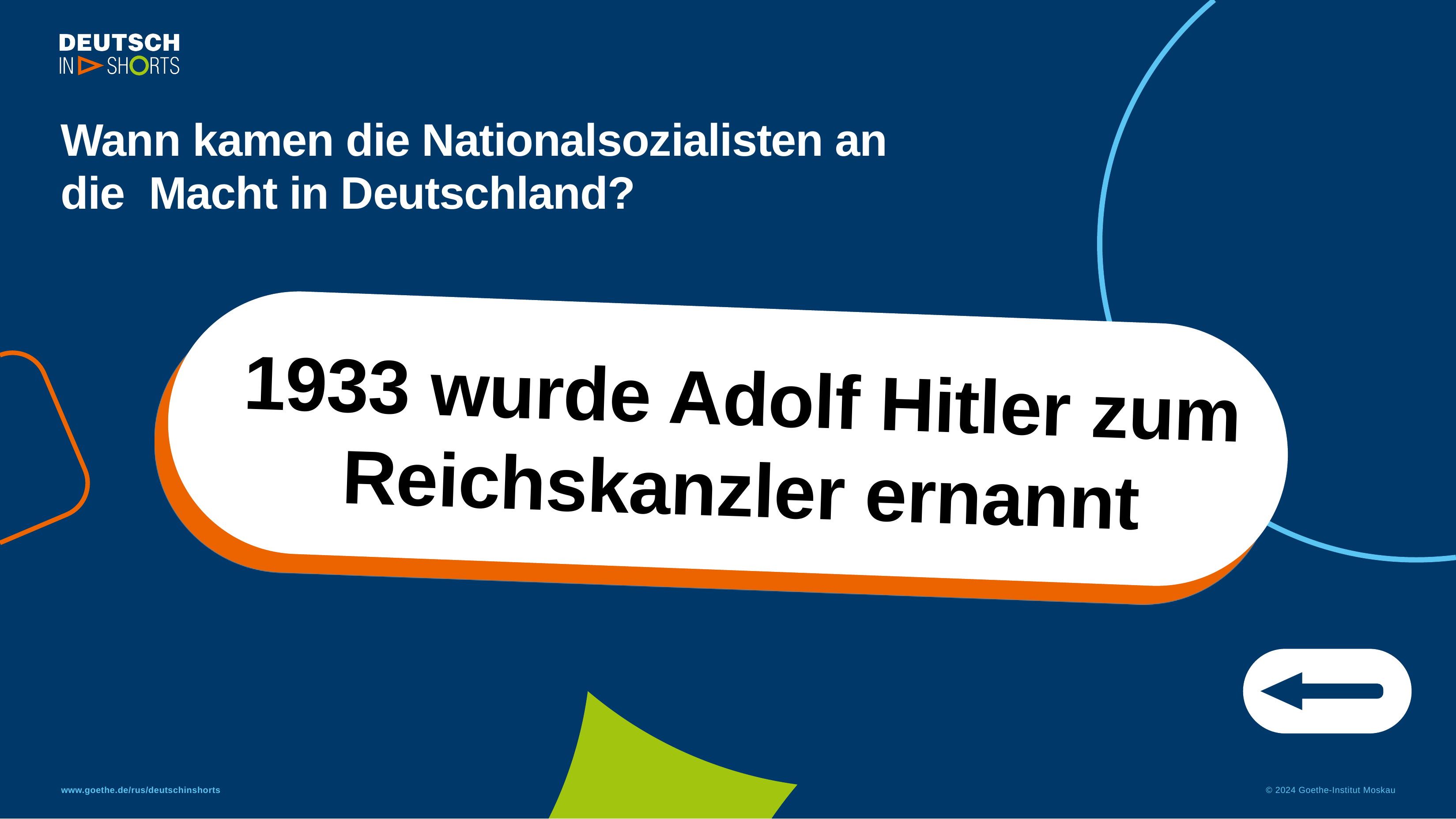

Wann kamen die Nationalsozialisten an die  Macht in Deutschland?

1933 wurde Adolf Hitler zum
Reichskanzler ernannt